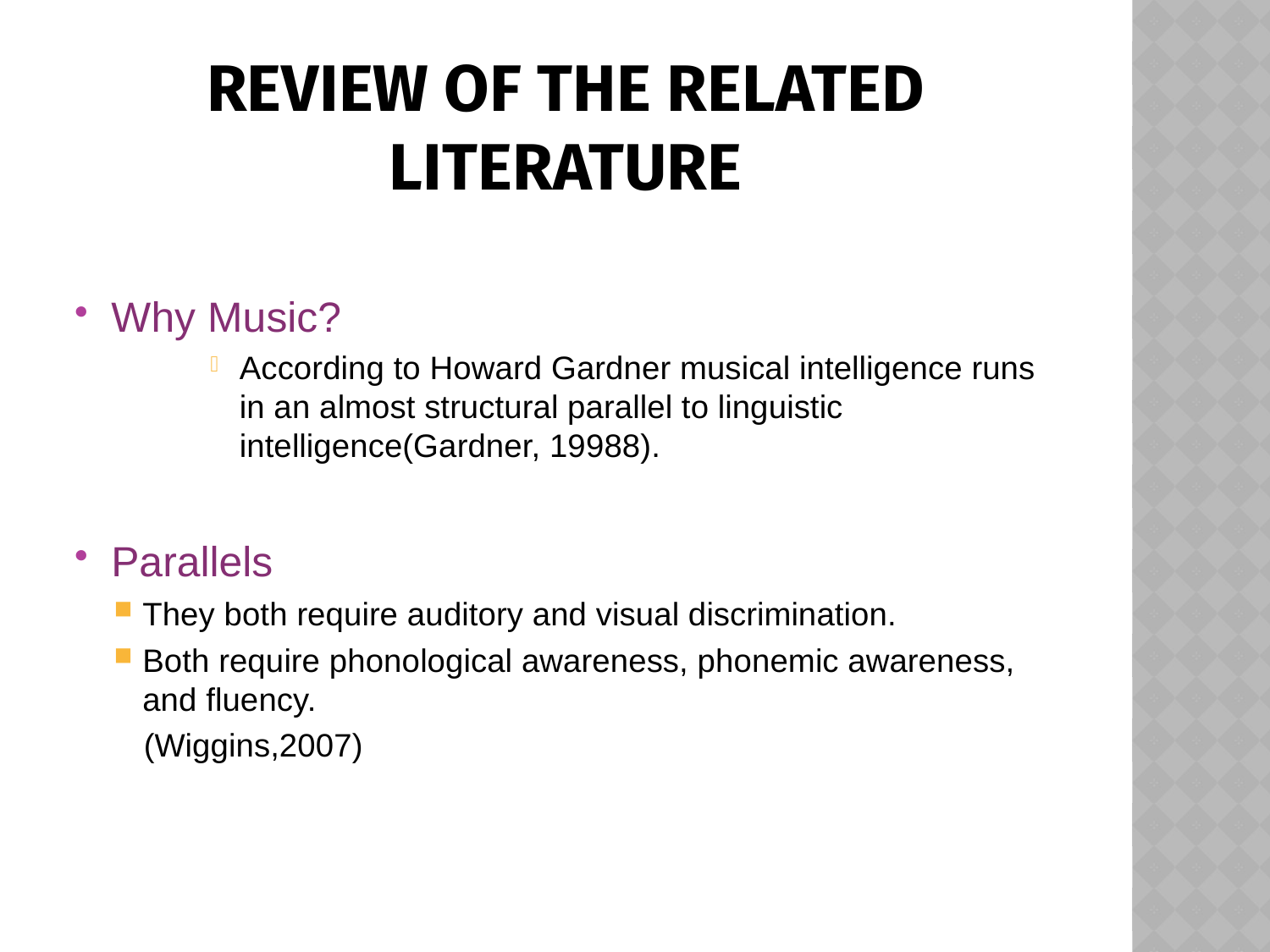

# Review of the related literature

Why Music?
According to Howard Gardner musical intelligence runs in an almost structural parallel to linguistic intelligence(Gardner, 19988).

Parallels
They both require auditory and visual discrimination.
Both require phonological awareness, phonemic awareness, and fluency.
(Wiggins,2007)